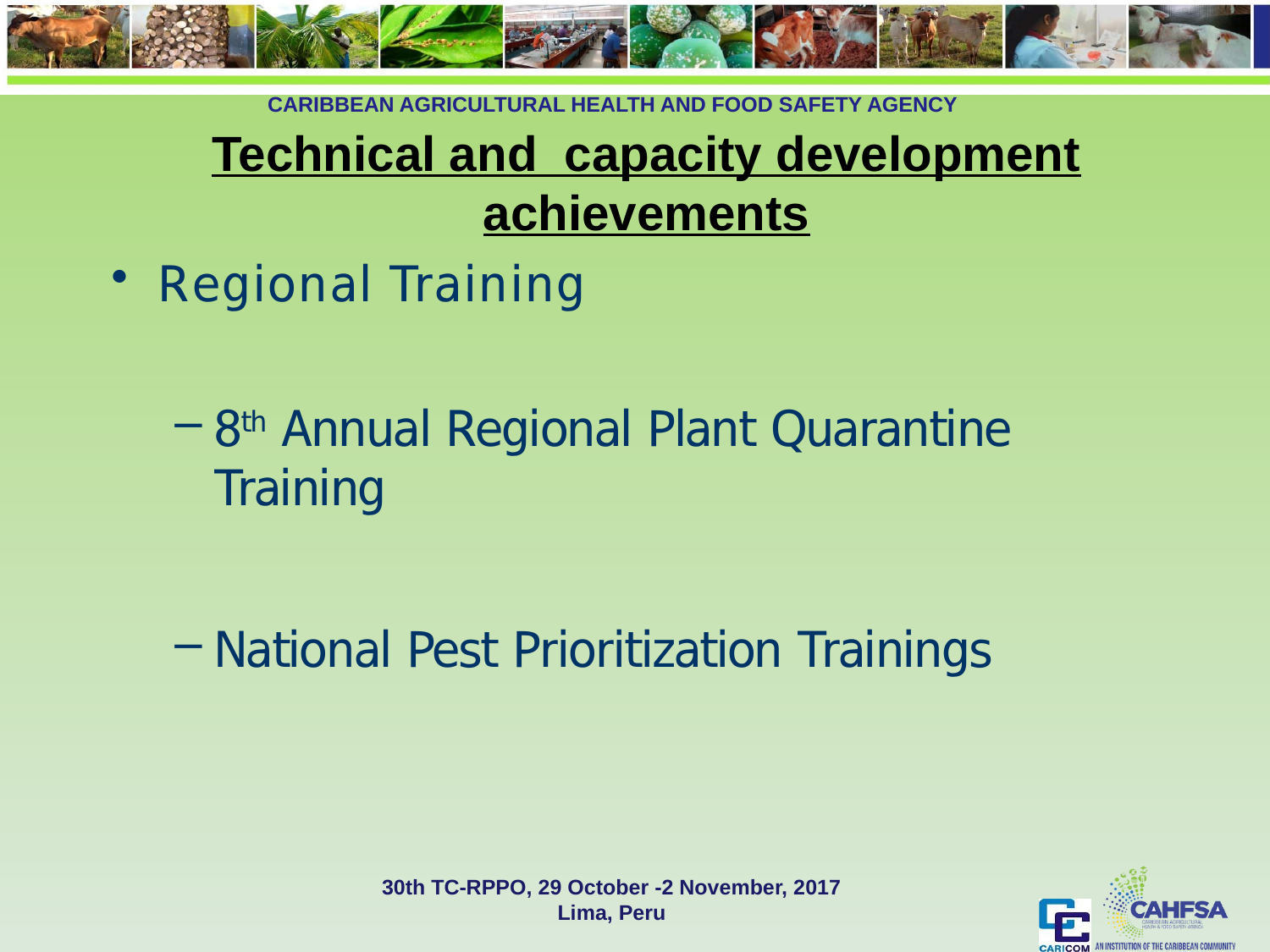

Technical and  capacity development achievements
Regional Training

8th Annual Regional Plant Quarantine Training

National Pest Prioritization Trainings